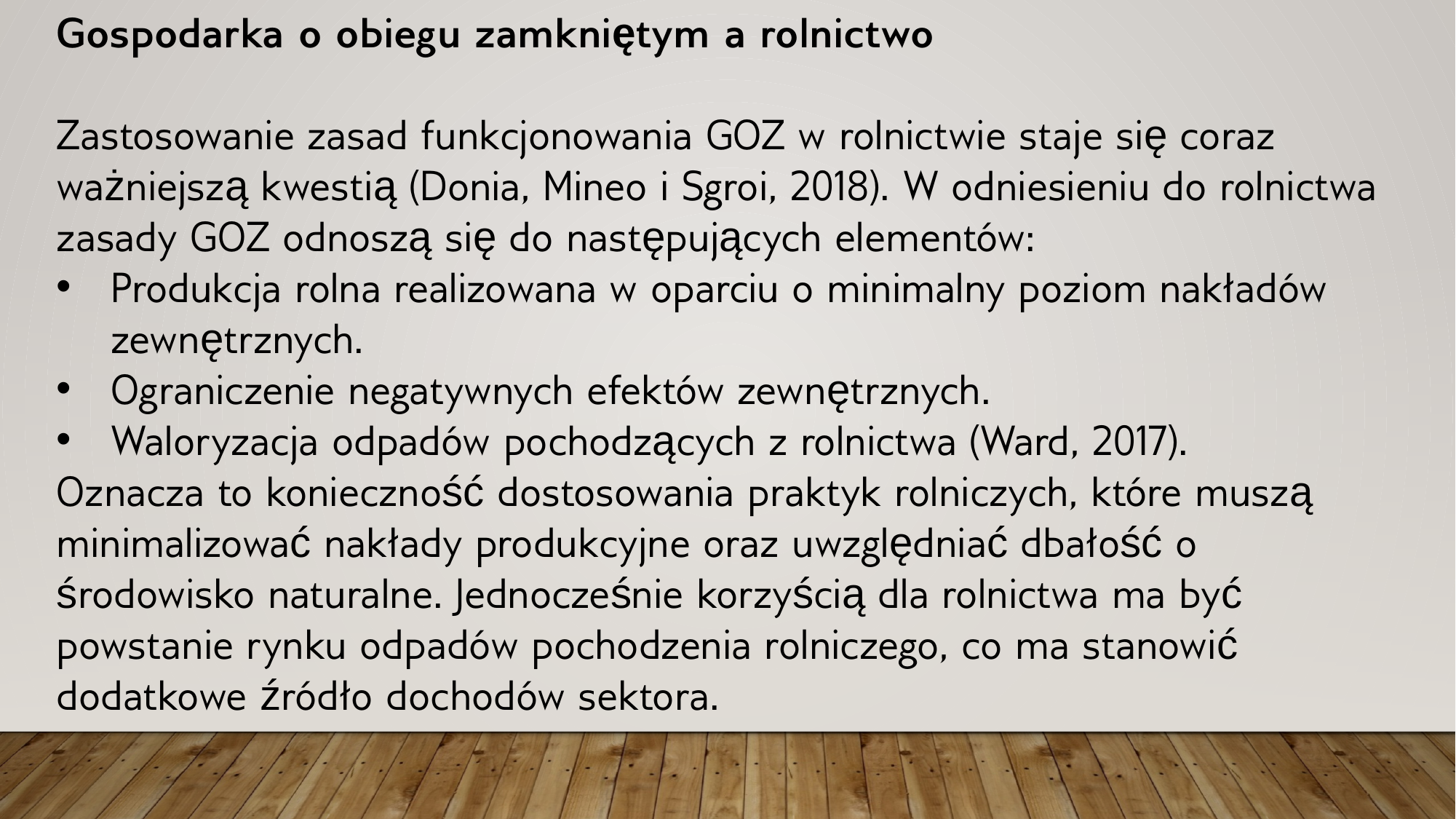

Gospodarka o obiegu zamkniętym a rolnictwo

Zastosowanie zasad funkcjonowania GOZ w rolnictwie staje się coraz ważniejszą kwestią (Donia, Mineo i Sgroi, 2018). W odniesieniu do rolnictwa zasady GOZ odnoszą się do następujących elementów:
Produkcja rolna realizowana w oparciu o minimalny poziom nakładów zewnętrznych.
Ograniczenie negatywnych efektów zewnętrznych.
Waloryzacja odpadów pochodzących z rolnictwa (Ward, 2017).
Oznacza to konieczność dostosowania praktyk rolniczych, które muszą minimalizować nakłady produkcyjne oraz uwzględniać dbałość o środowisko naturalne. Jednocześnie korzyścią dla rolnictwa ma być powstanie rynku odpadów pochodzenia rolniczego, co ma stanowić dodatkowe źródło dochodów sektora.